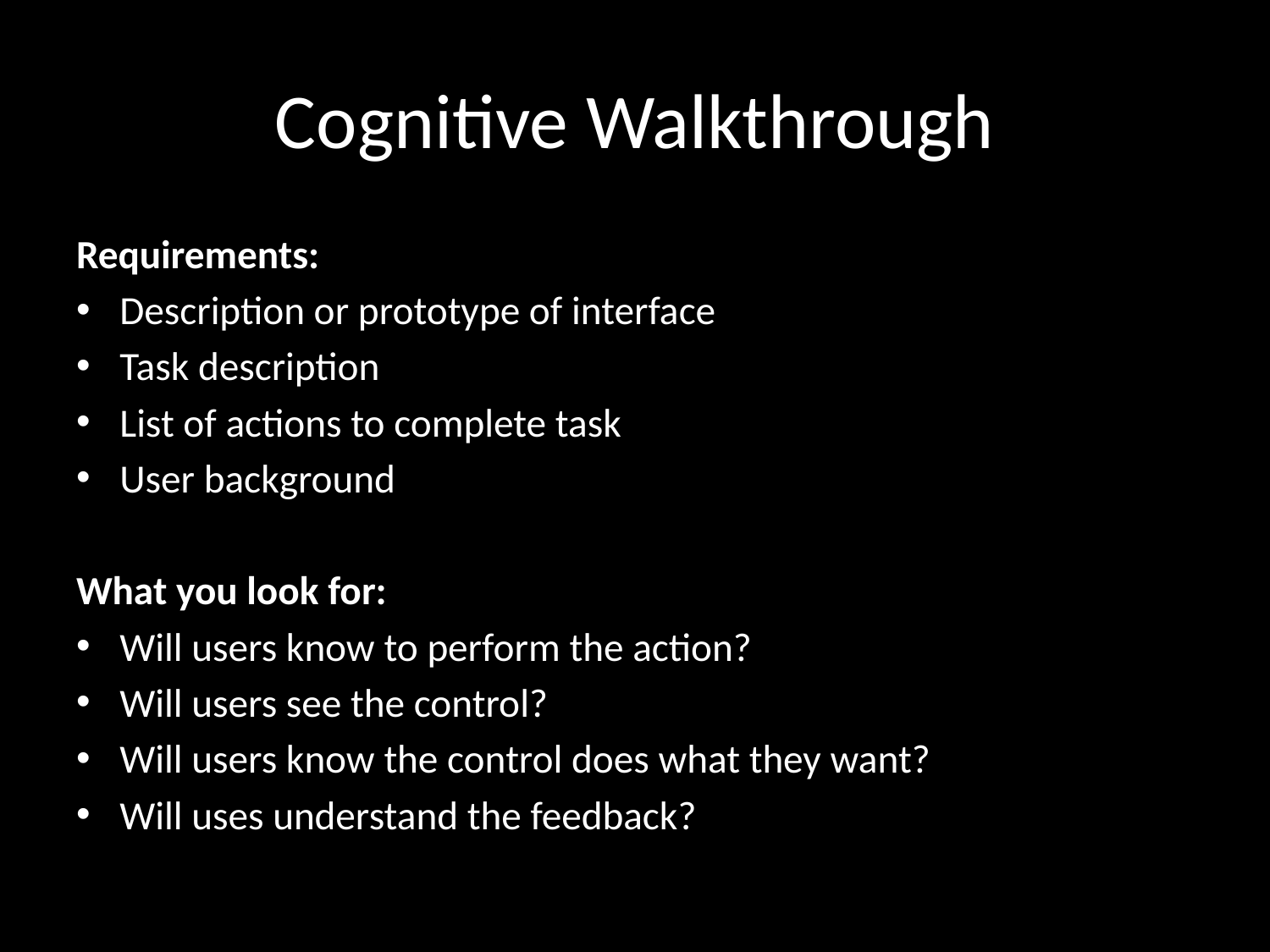

# Cognitive Walkthrough
Requirements:
Description or prototype of interface
Task description
List of actions to complete task
User background

What you look for:
Will users know to perform the action?
Will users see the control?
Will users know the control does what they want?
Will uses understand the feedback?